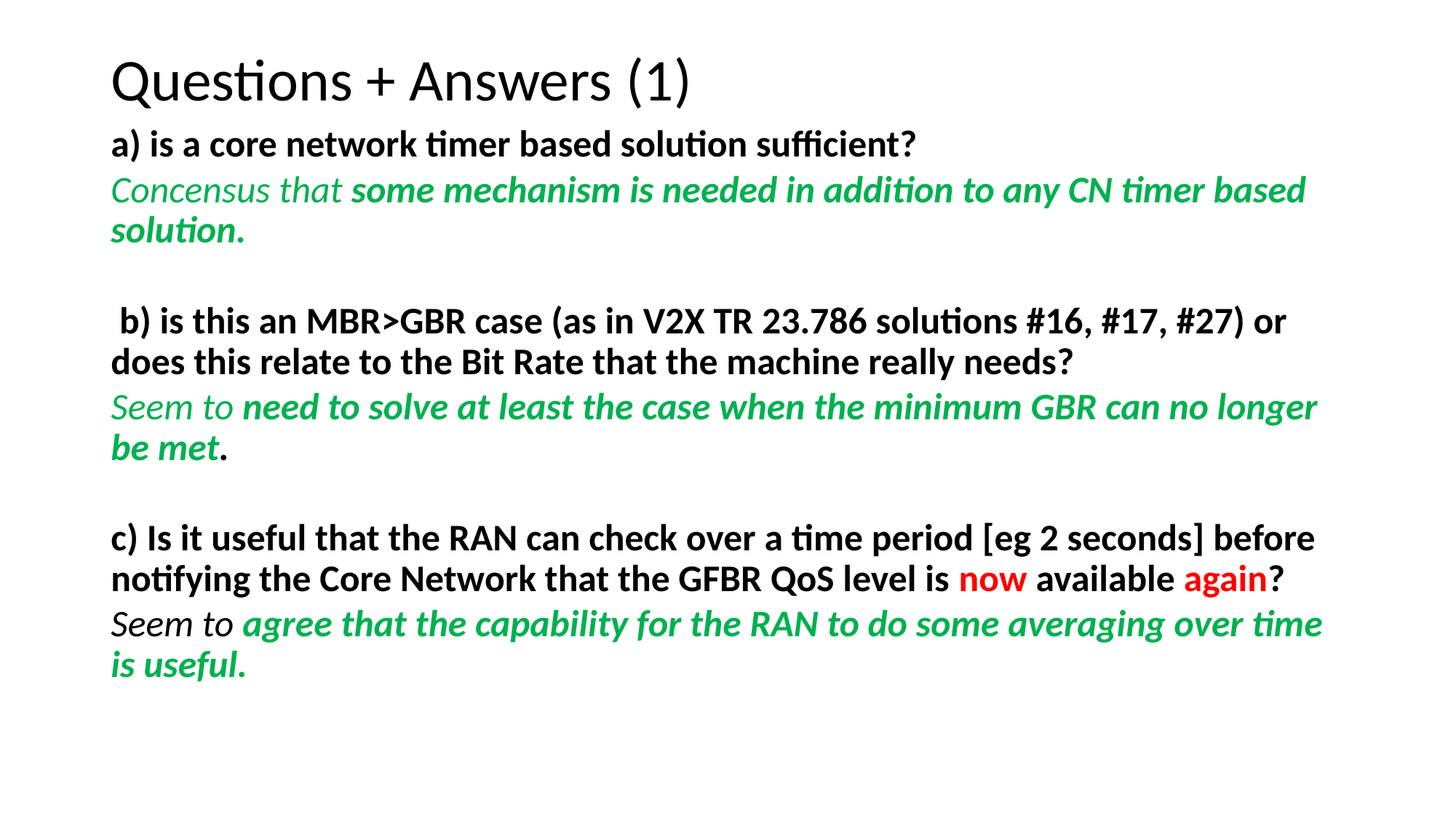

# Questions + Answers (1)
a) is a core network timer based solution sufficient?
Concensus that some mechanism is needed in addition to any CN timer based solution.

 b) is this an MBR>GBR case (as in V2X TR 23.786 solutions #16, #17, #27) or does this relate to the Bit Rate that the machine really needs?
Seem to need to solve at least the case when the minimum GBR can no longer be met.

c) Is it useful that the RAN can check over a time period [eg 2 seconds] before notifying the Core Network that the GFBR QoS level is now available again?
Seem to agree that the capability for the RAN to do some averaging over time is useful.